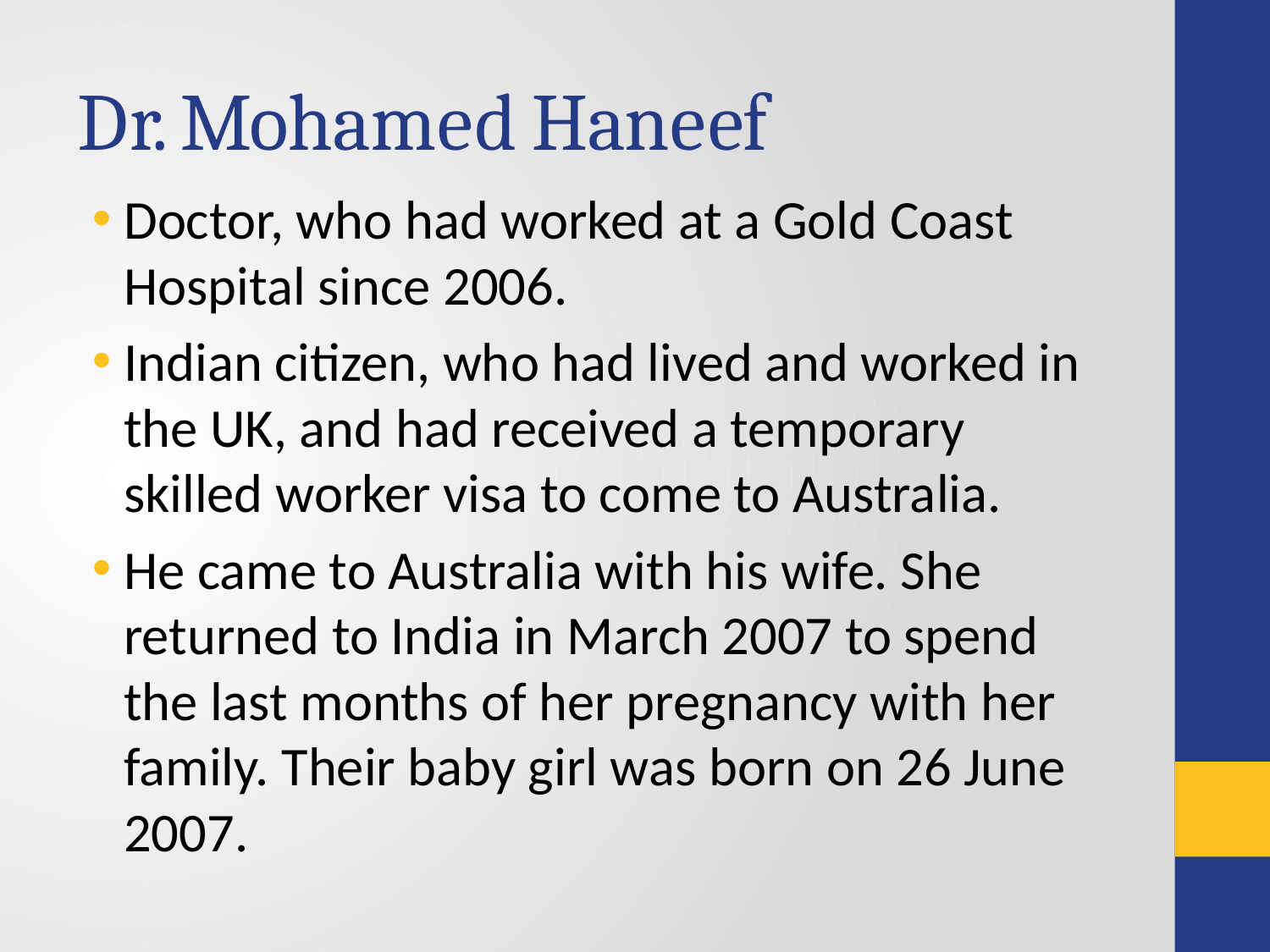

# Dr. Mohamed Haneef
Doctor, who had worked at a Gold Coast Hospital since 2006.
Indian citizen, who had lived and worked in the UK, and had received a temporary skilled worker visa to come to Australia.
He came to Australia with his wife. She returned to India in March 2007 to spend the last months of her pregnancy with her family. Their baby girl was born on 26 June 2007.